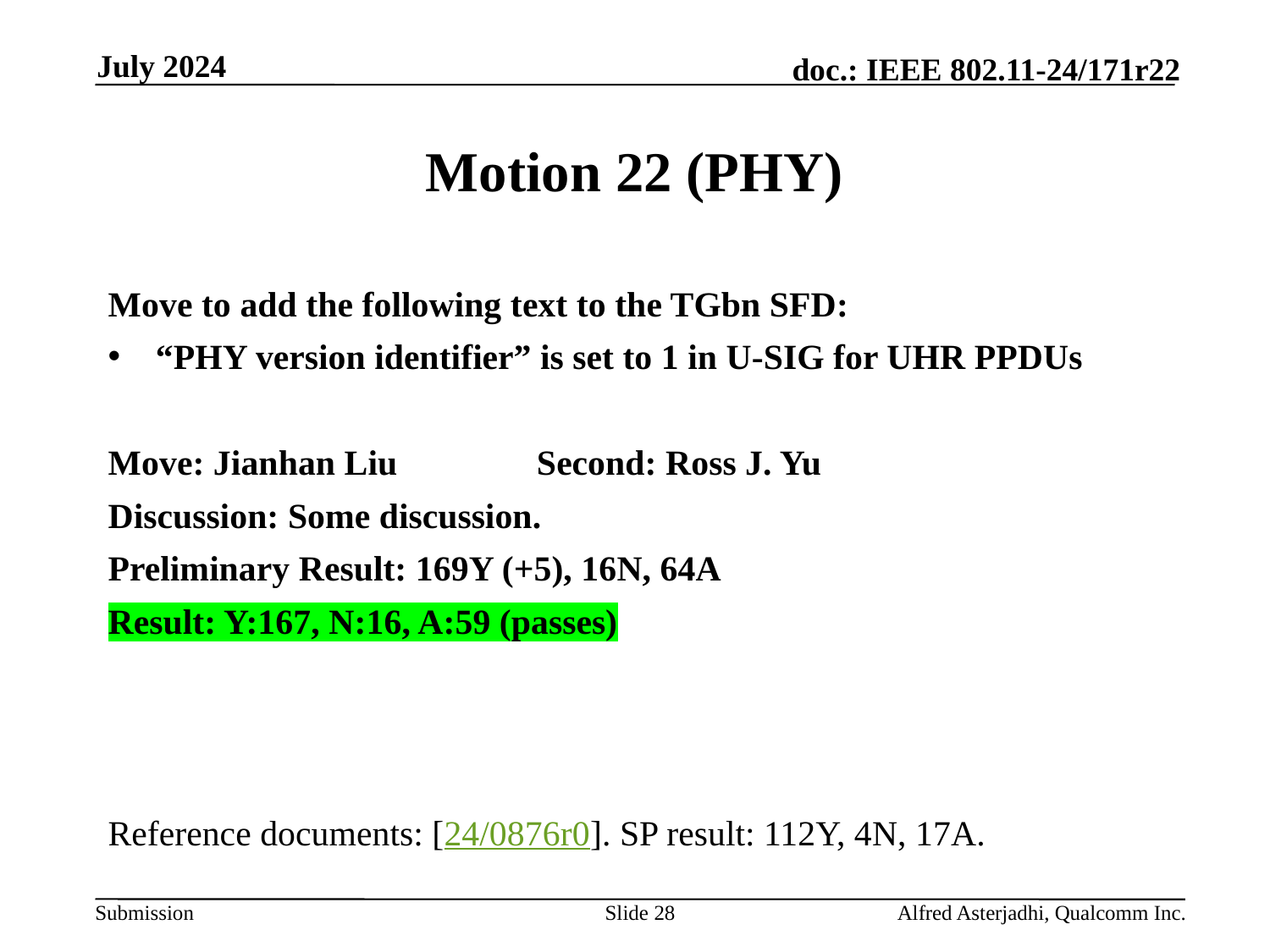

July 2024
# Motion 22 (PHY)
Move to add the following text to the TGbn SFD:
“PHY version identifier” is set to 1 in U-SIG for UHR PPDUs

Move: Jianhan Liu		Second: Ross J. Yu
Discussion: Some discussion.
Preliminary Result: 169Y (+5), 16N, 64A
Result: Y:167, N:16, A:59 (passes)

Reference documents: [24/0876r0]. SP result: 112Y, 4N, 17A.
Slide 28
Alfred Asterjadhi, Qualcomm Inc.